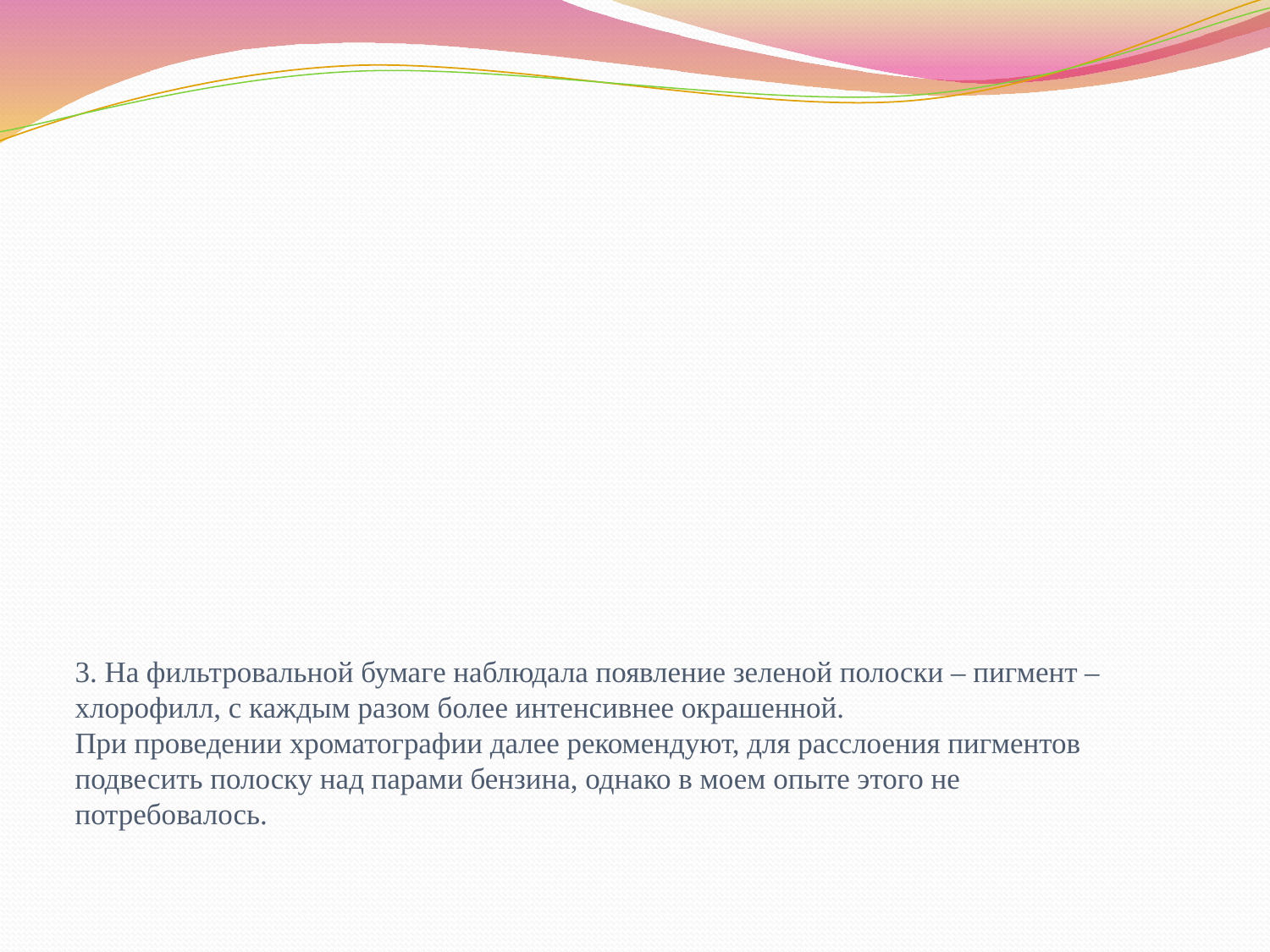

# 3. На фильтровальной бумаге наблюдала появление зеленой полоски – пигмент – хлорофилл, с каждым разом более интенсивнее окрашенной. При проведении хроматографии далее рекомендуют, для расслоения пигментов подвесить полоску над парами бензина, однако в моем опыте этого не потребовалось.